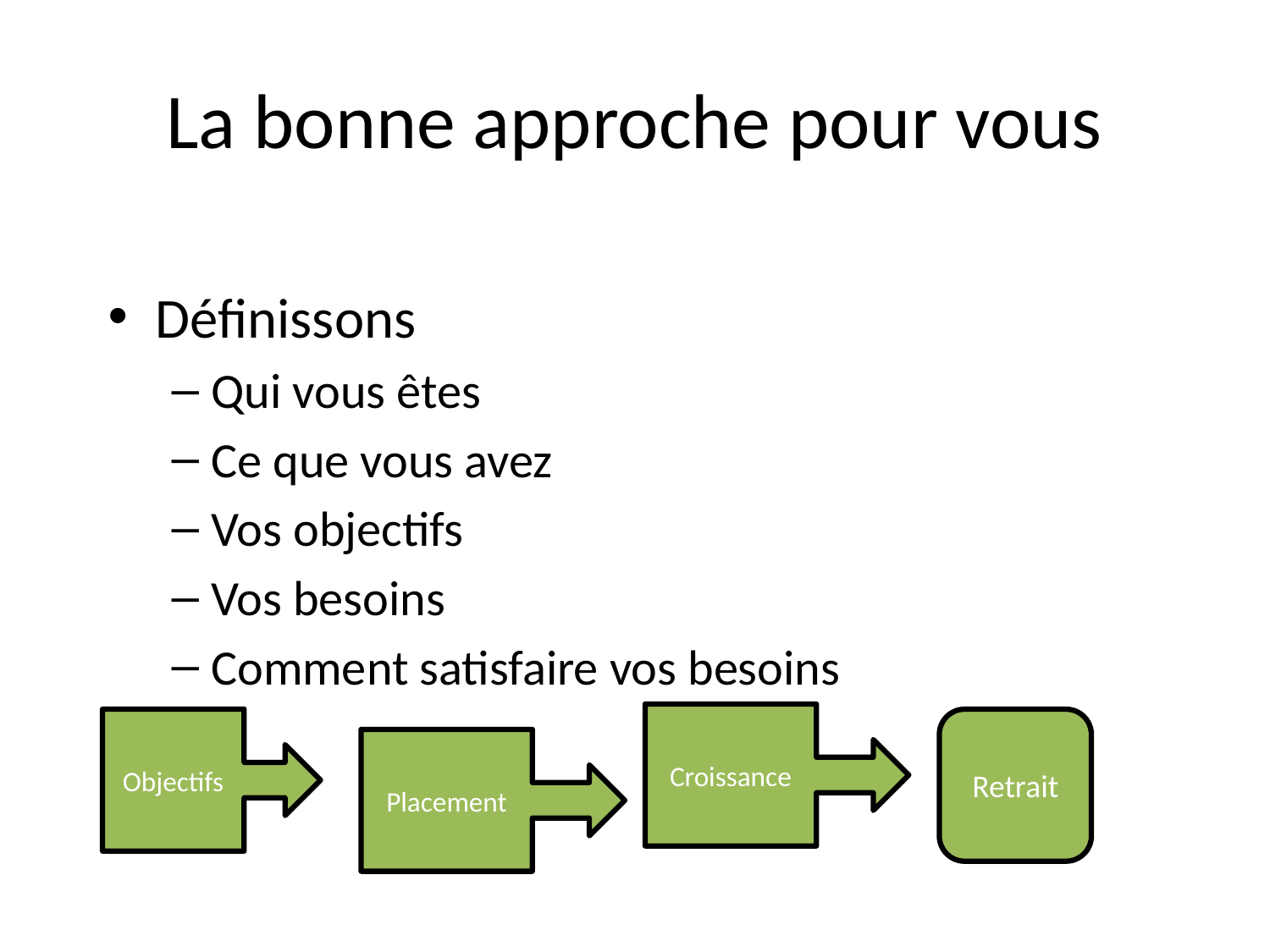

# La bonne approche pour vous
Définissons
Qui vous êtes
Ce que vous avez
Vos objectifs
Vos besoins
Comment satisfaire vos besoins
Croissance
Objectifs
Retrait
Placement